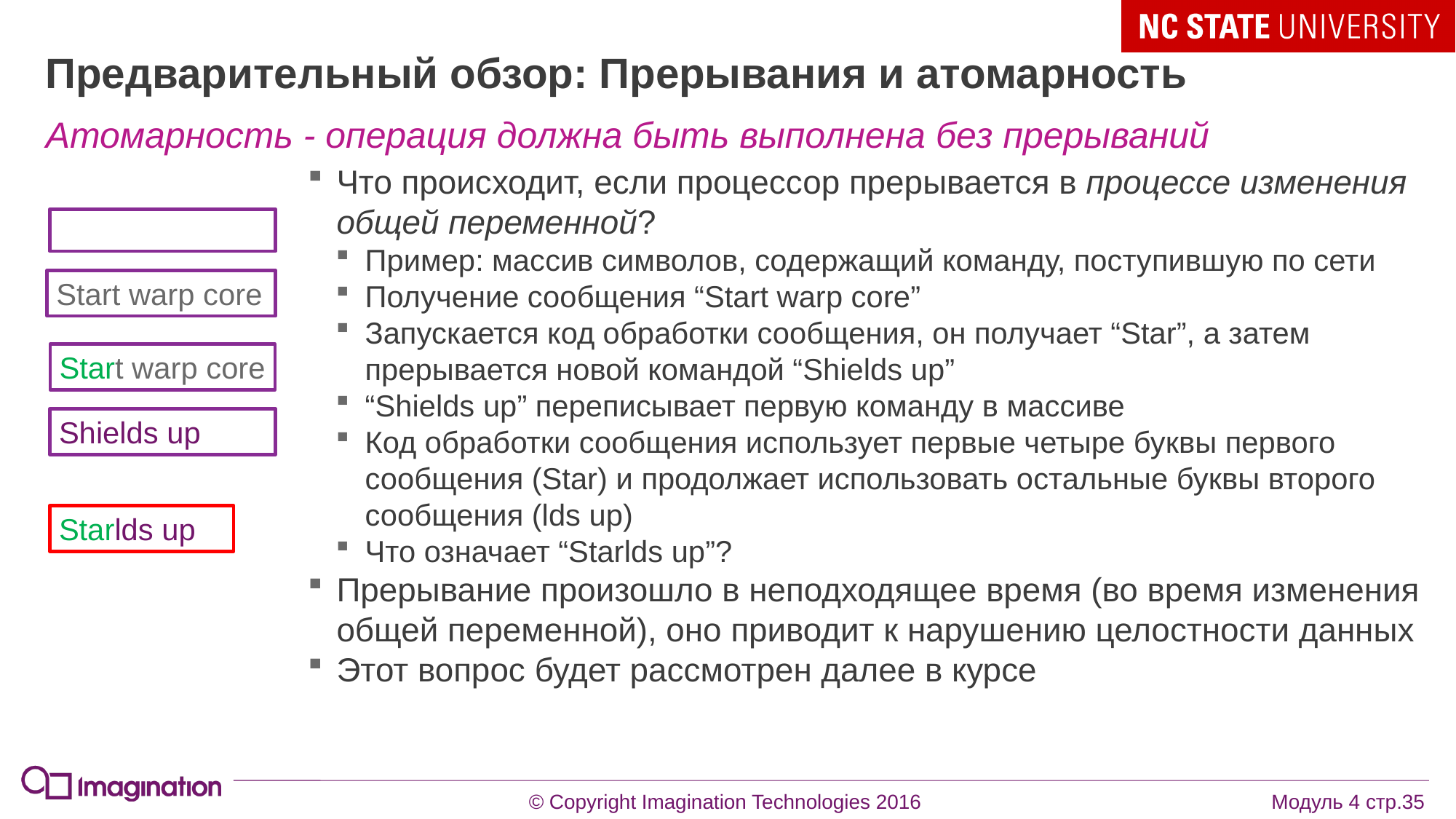

# Предварительный обзор: Прерывания и атомарность
Атомарность - операция должна быть выполнена без прерываний
Что происходит, если процессор прерывается в процессе изменения общей переменной?
Пример: массив символов, содержащий команду, поступившую по сети
Получение сообщения “Start warp core”
Запускается код обработки сообщения, он получает “Star”, а затем прерывается новой командой “Shields up”
“Shields up” переписывает первую команду в массиве
Код обработки сообщения использует первые четыре буквы первого сообщения (Star) и продолжает использовать остальные буквы второго сообщения (lds up)
Что означает “Starlds up”?
Прерывание произошло в неподходящее время (во время изменения общей переменной), оно приводит к нарушению целостности данных
Этот вопрос будет рассмотрен далее в курсе

Start warp core
Start warp core
Shields up
Starlds up